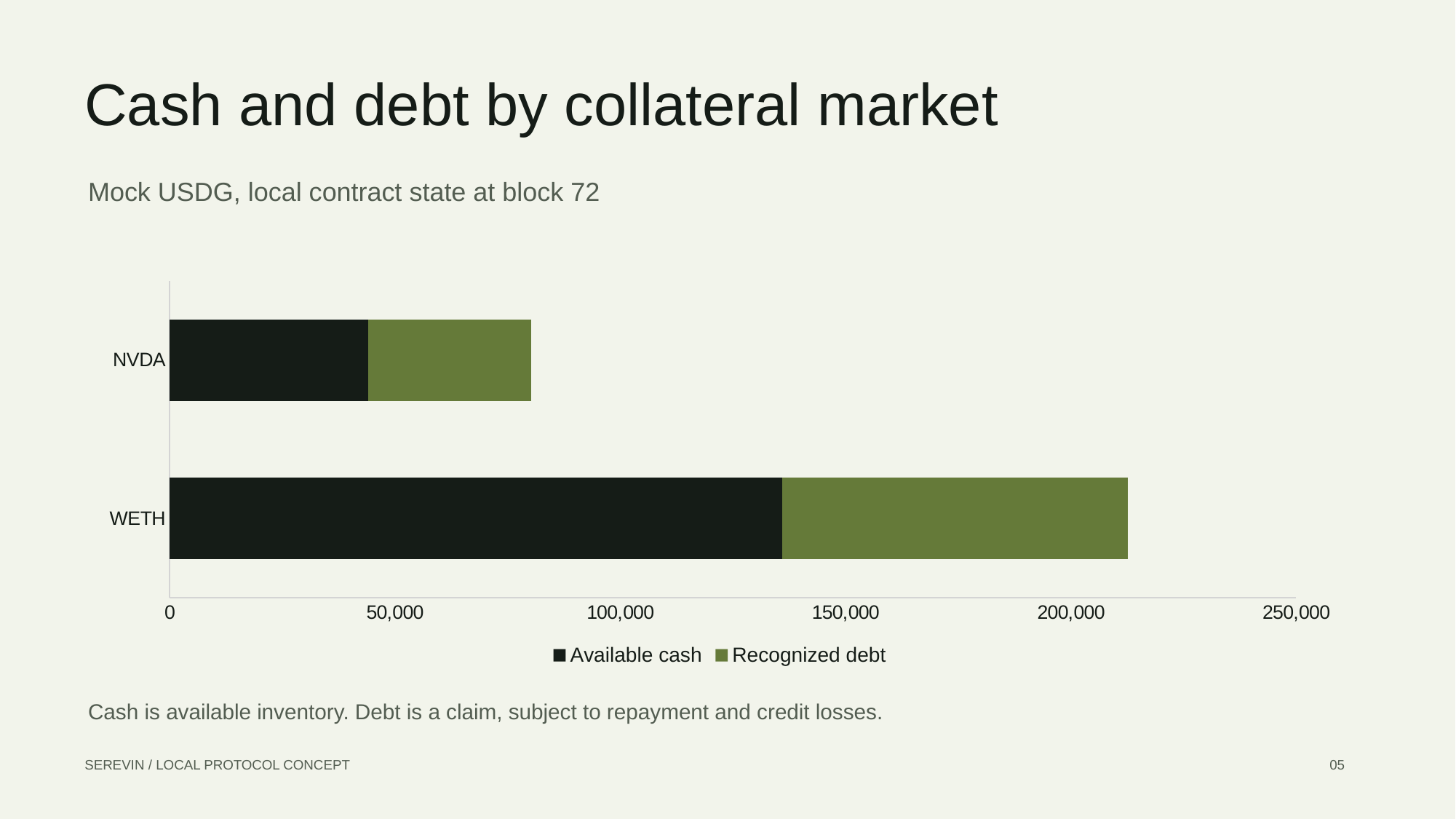

Cash and debt by collateral market
Mock USDG, local contract state at block 72

### Chart

| Category |  |  |
|---|---|---|
| WETH | 136000.0 | 76621.655537 |
| NVDA | 44100.0 | 36078.719755 |
Cash is available inventory. Debt is a claim, subject to repayment and credit losses.
SEREVIN / LOCAL PROTOCOL CONCEPT
05